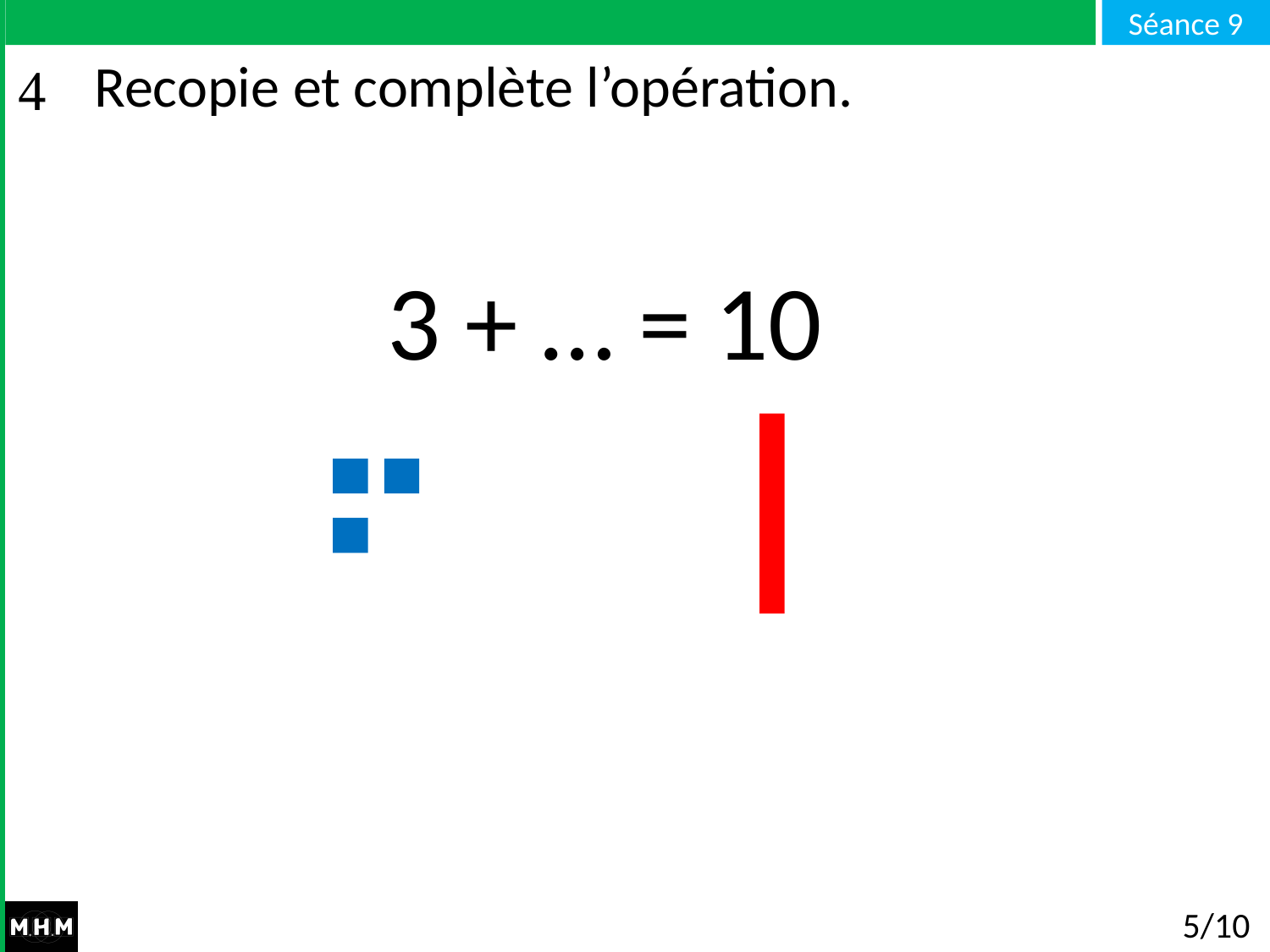

# Recopie et complète l’opération.
3 + … = 10

5/10